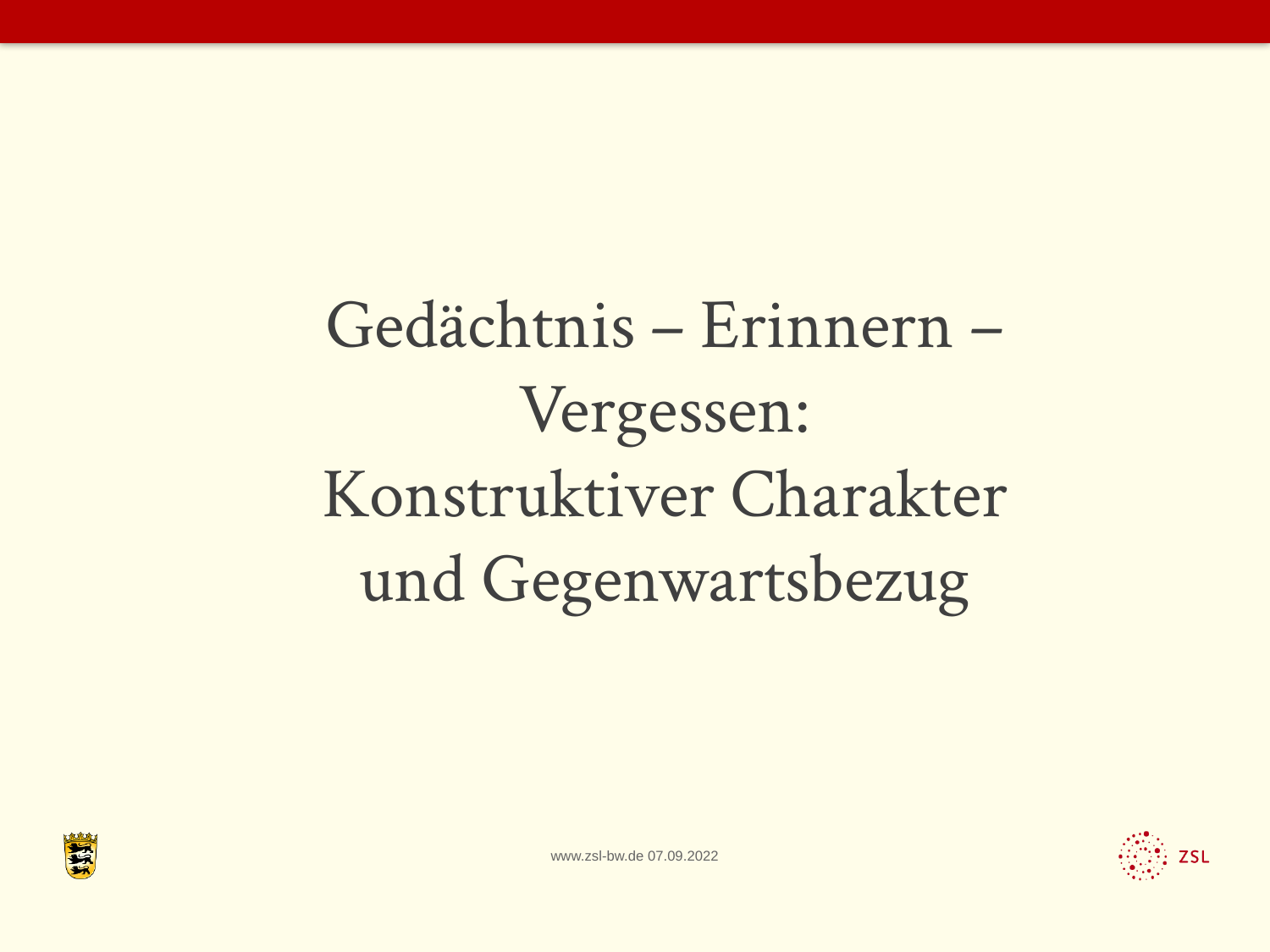

# Gedächtnis – Erinnern – Vergessen: Konstruktiver Charakter und Gegenwartsbezug